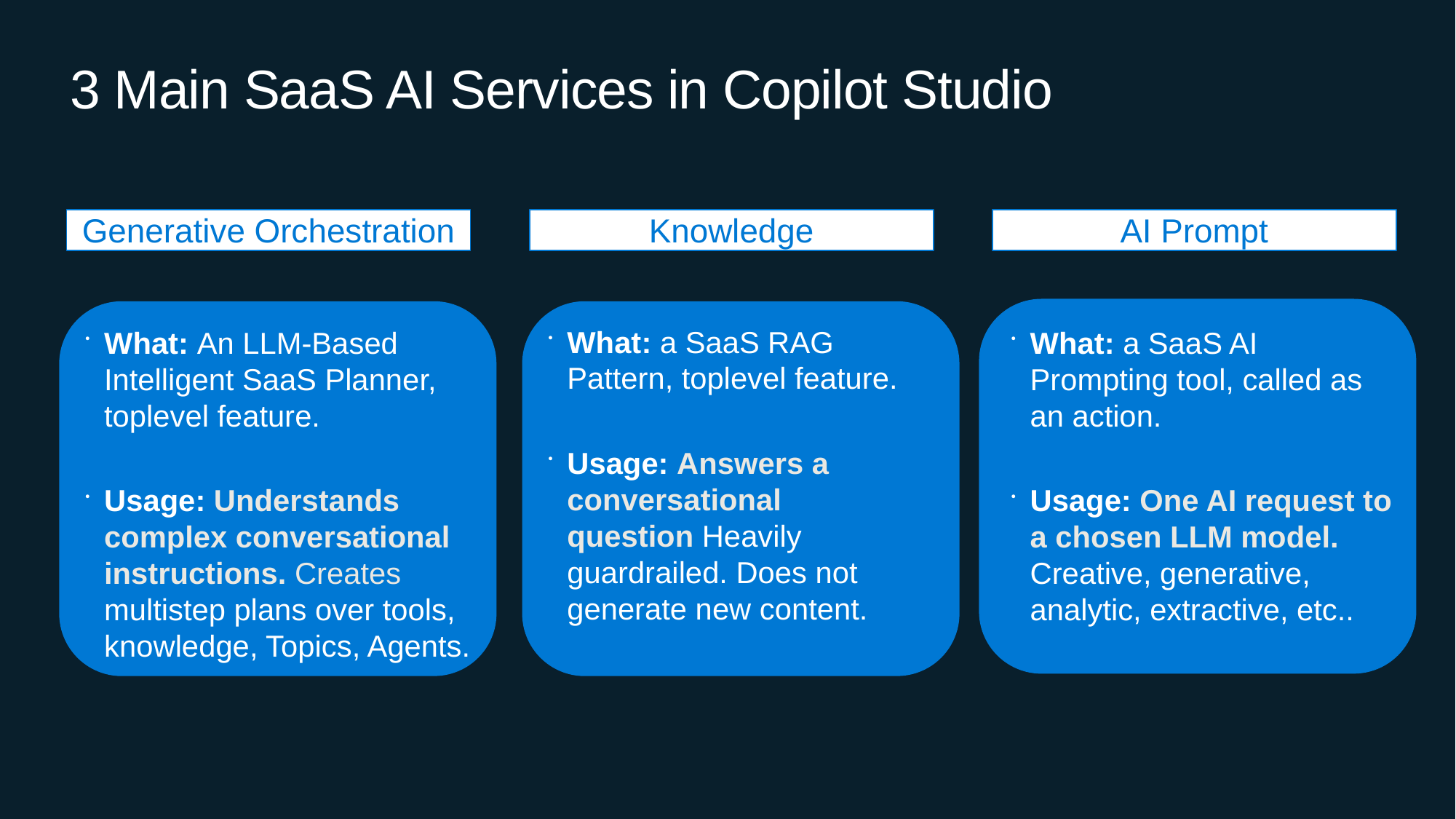

# 3 Main SaaS AI Services in Copilot Studio
Generative Orchestration
Knowledge
AI Prompt

What: a SaaS RAG Pattern, toplevel feature.

Usage: Answers a conversational question Heavily guardrailed. Does not generate new content.

What: An LLM-Based Intelligent SaaS Planner, toplevel feature.

Usage: Understands complex conversational instructions. Creates multistep plans over tools, knowledge, Topics, Agents.
What: a SaaS AI Prompting tool, called as an action.

Usage: One AI request to a chosen LLM model. Creative, generative, analytic, extractive, etc..